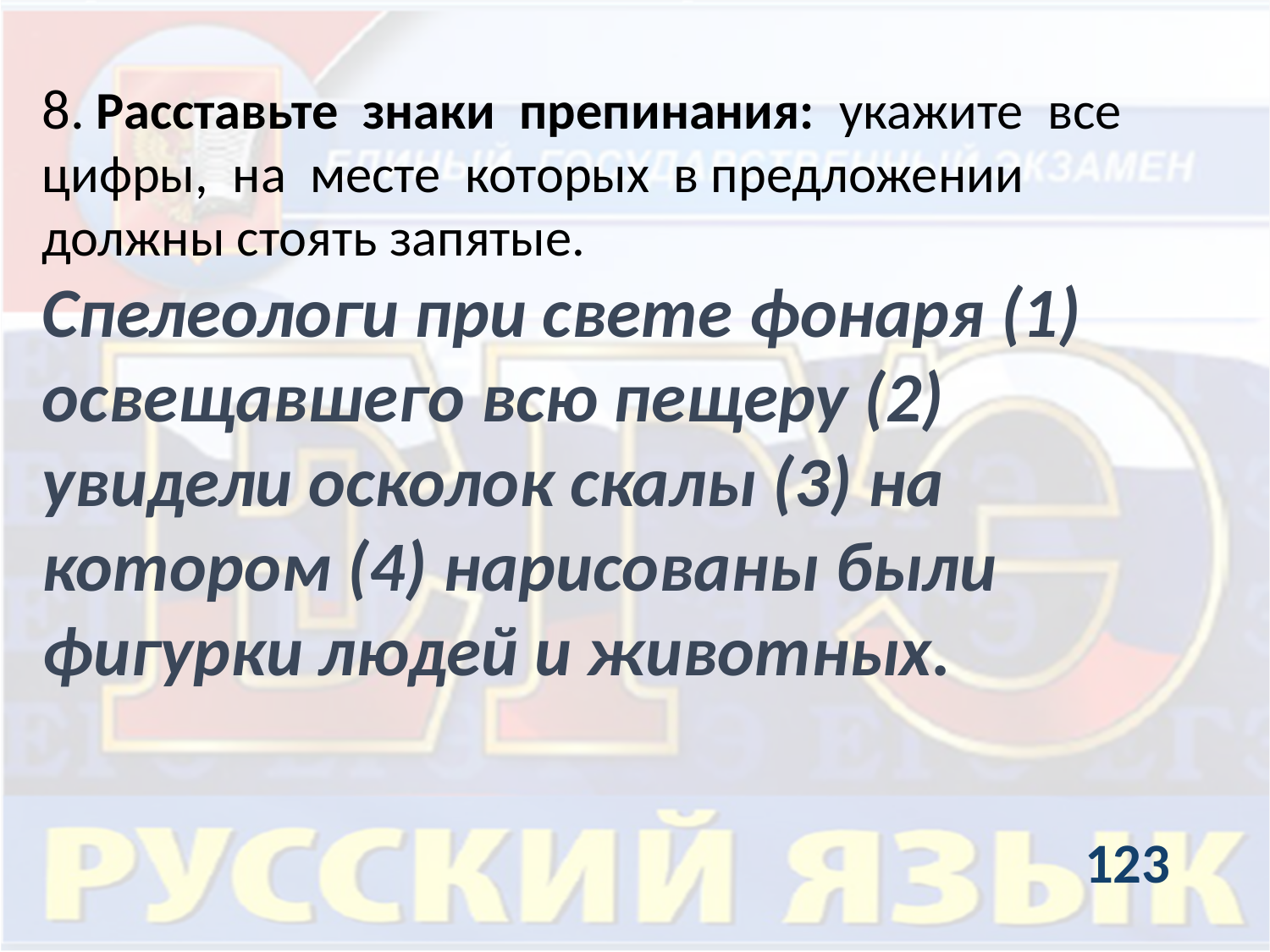

8. Расставьте  знаки  препинания:  укажите  все  цифры,  на  месте  которых  в предложении должны стоять запятые.
Спелеологи при свете фонаря (1) освещавшего всю пещеру (2) увидели осколок скалы (3) на котором (4) нарисованы были фигурки людей и животных.

123